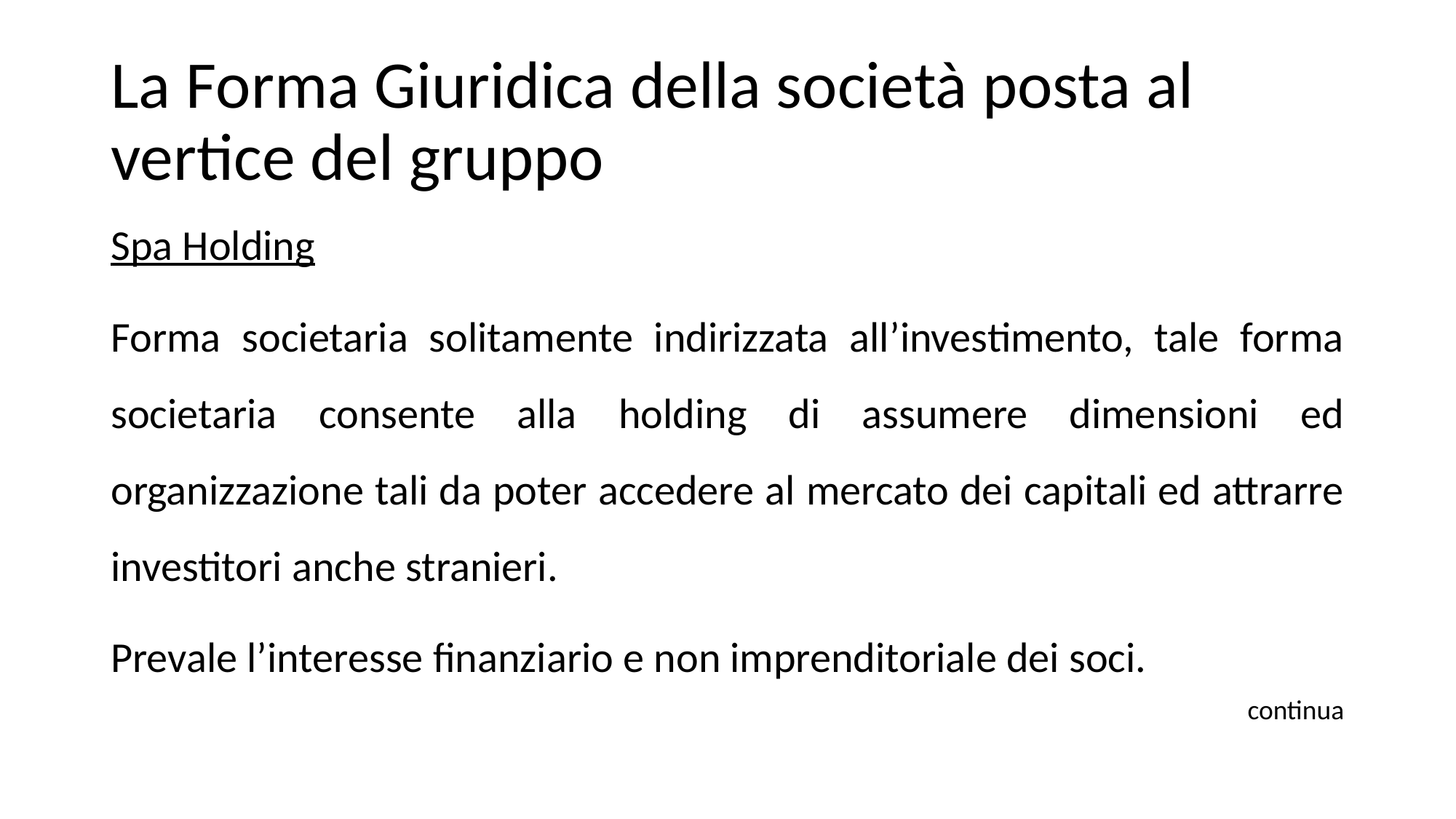

# La Forma Giuridica della società posta al vertice del gruppo
Spa Holding
Forma societaria solitamente indirizzata all’investimento, tale forma societaria consente alla holding di assumere dimensioni ed organizzazione tali da poter accedere al mercato dei capitali ed attrarre investitori anche stranieri.
Prevale l’interesse finanziario e non imprenditoriale dei soci.
continua